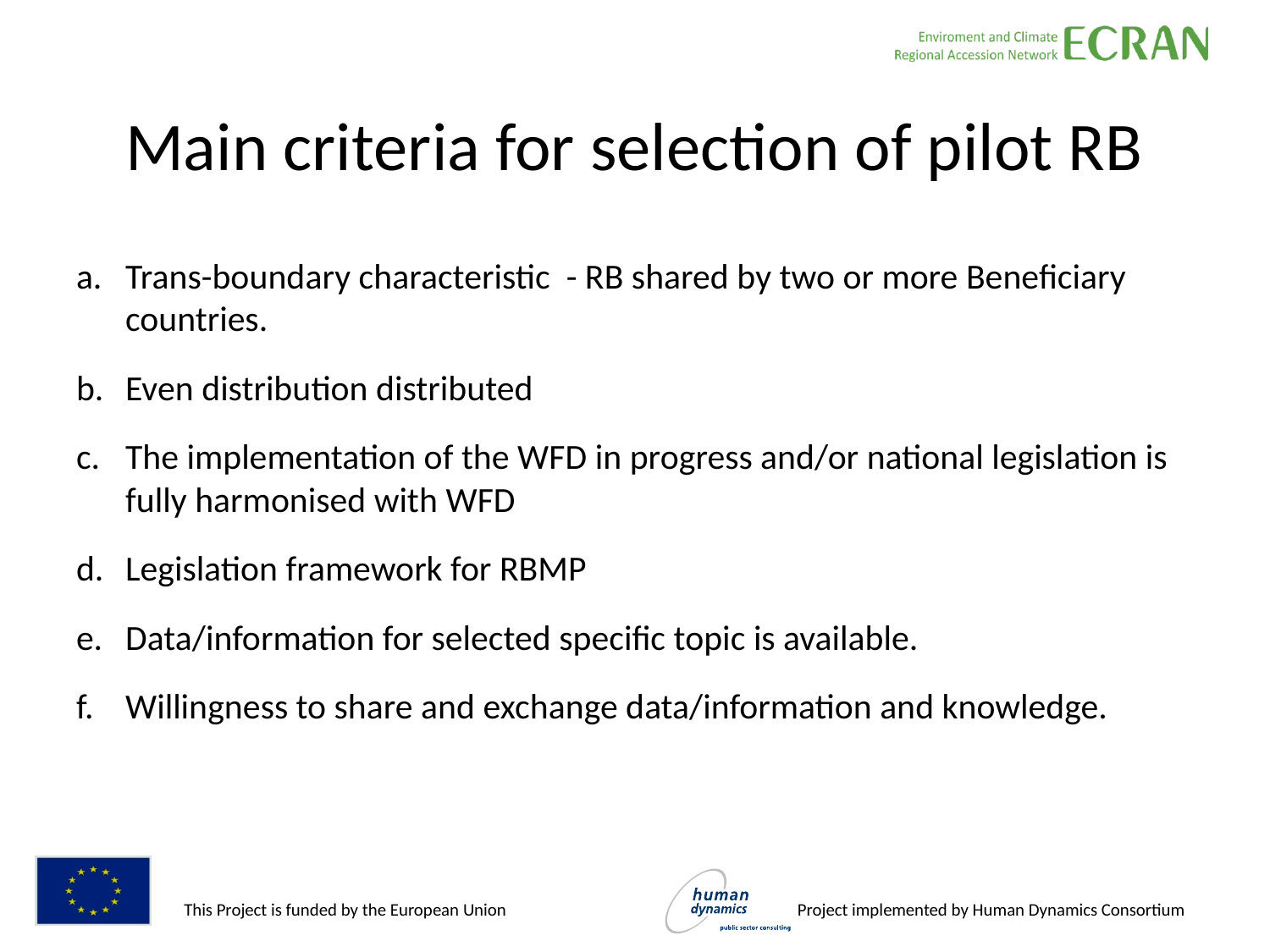

# Main criteria for selection of pilot RB
Trans-boundary characteristic  - RB shared by two or more Beneficiary countries.

Even distribution distributed

The implementation of the WFD in progress and/or national legislation is fully harmonised with WFD

Legislation framework for RBMP

Data/information for selected specific topic is available.

Willingness to share and exchange data/information and knowledge.